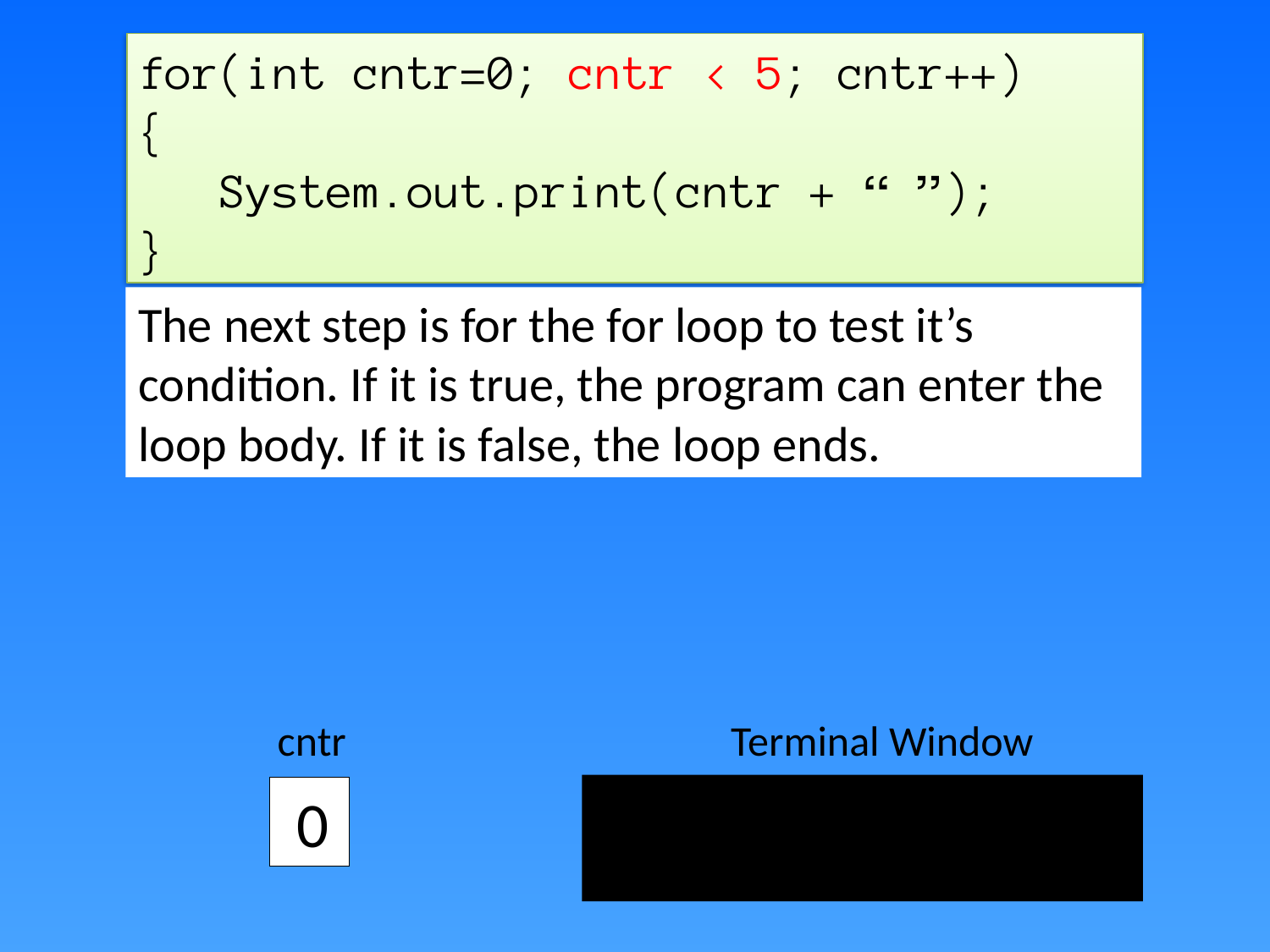

for(int cntr=0; cntr < 5; cntr++)
{
   System.out.print(cntr + “ ”);
}
The next step is for the for loop to test it’s condition. If it is true, the program can enter the loop body. If it is false, the loop ends.
Terminal Window
cntr

 0